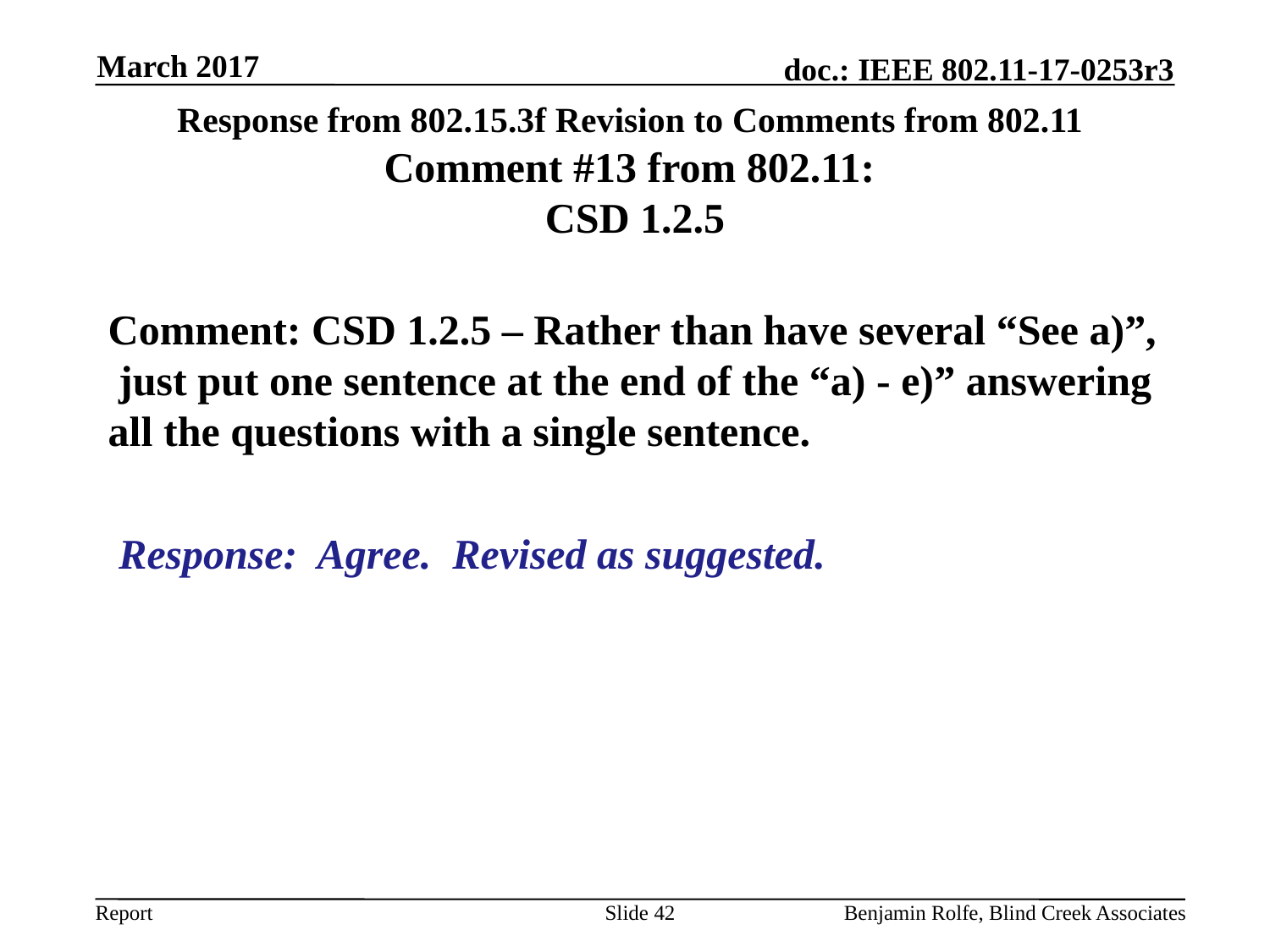

March 2017
# Response from 802.15.3f Revision to Comments from 802.11 Comment #13 from 802.11: CSD 1.2.5
Comment: CSD 1.2.5 – Rather than have several “See a)”,  just put one sentence at the end of the “a) - e)” answering all the questions with a single sentence.

 Response:  Agree.  Revised as suggested.
Slide 42
Benjamin Rolfe, Blind Creek Associates